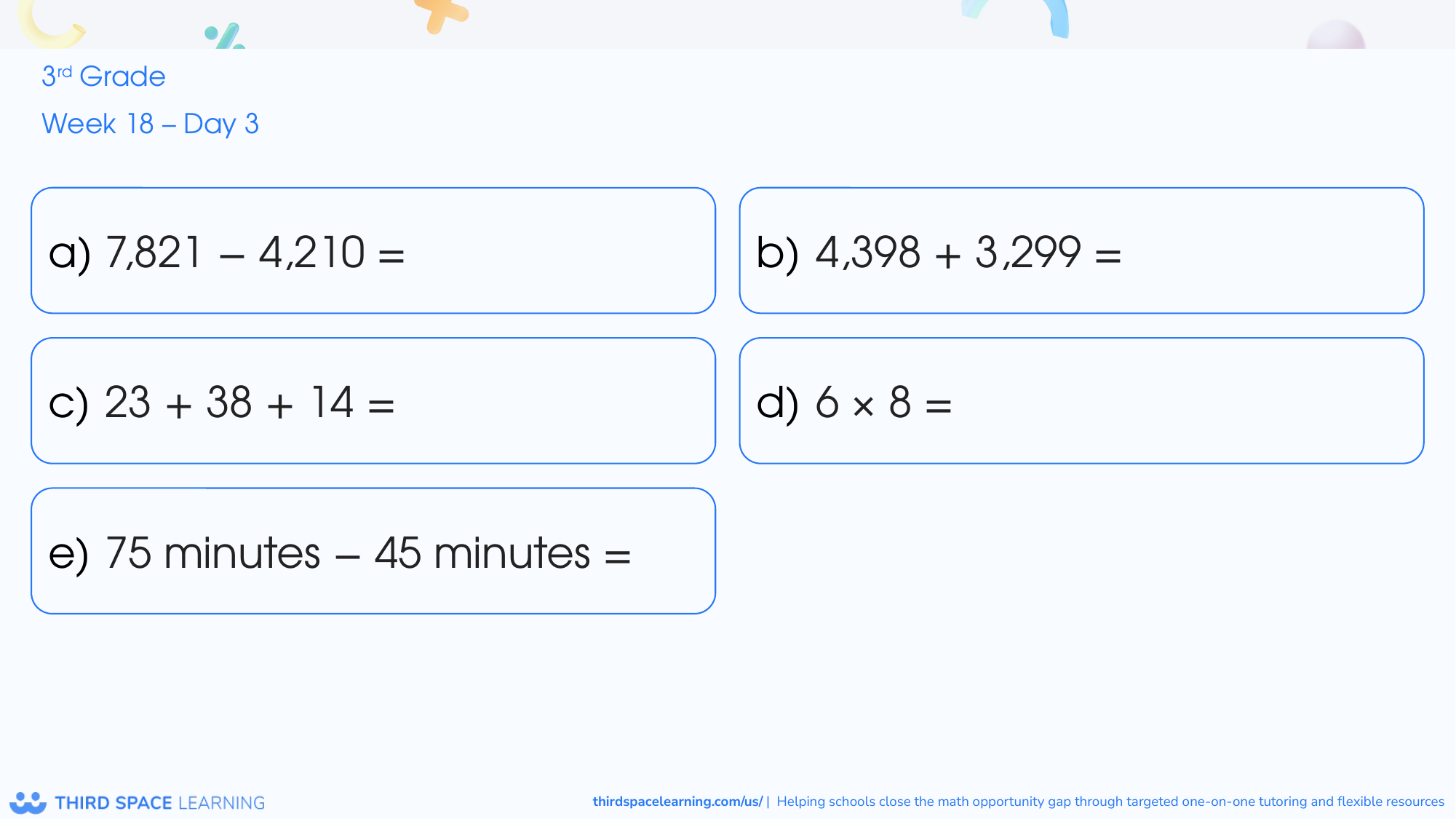

3rd Grade
Week 18 – Day 3
7,821 − 4,210 =
4,398 + 3,299 =
23 + 38 + 14 =
6 × 8 =
75 minutes − 45 minutes =